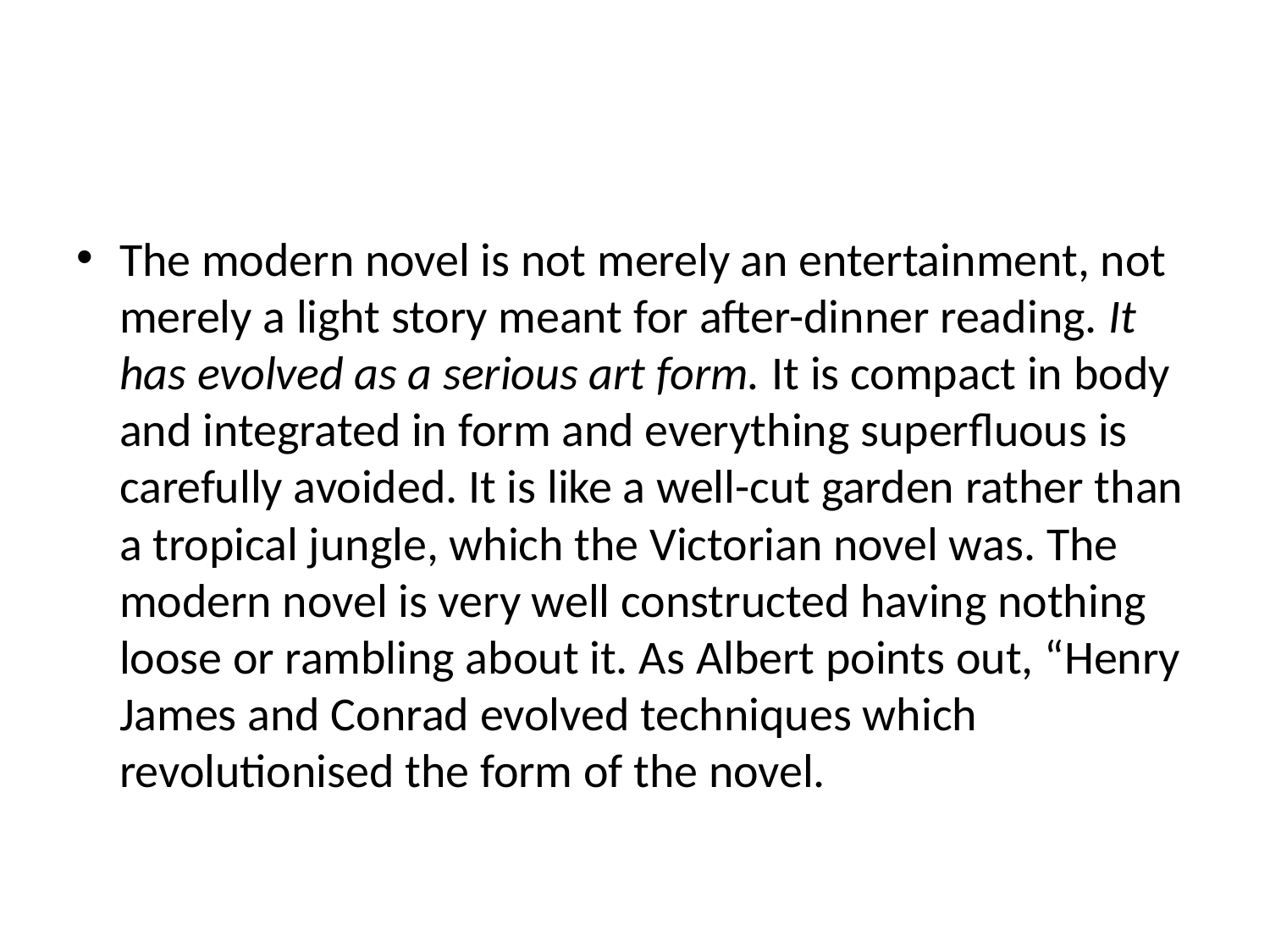

#
The modern novel is not merely an entertainment, not merely a light story meant for after-dinner reading. It has evolved as a serious art form. It is compact in body and integrated in form and everything superfluous is carefully avoided. It is like a well-cut garden rather than a tropical jungle, which the Victorian novel was. The modern novel is very well constructed having nothing loose or rambling about it. As Albert points out, “Henry James and Conrad evolved techniques which revolutionised the form of the novel.